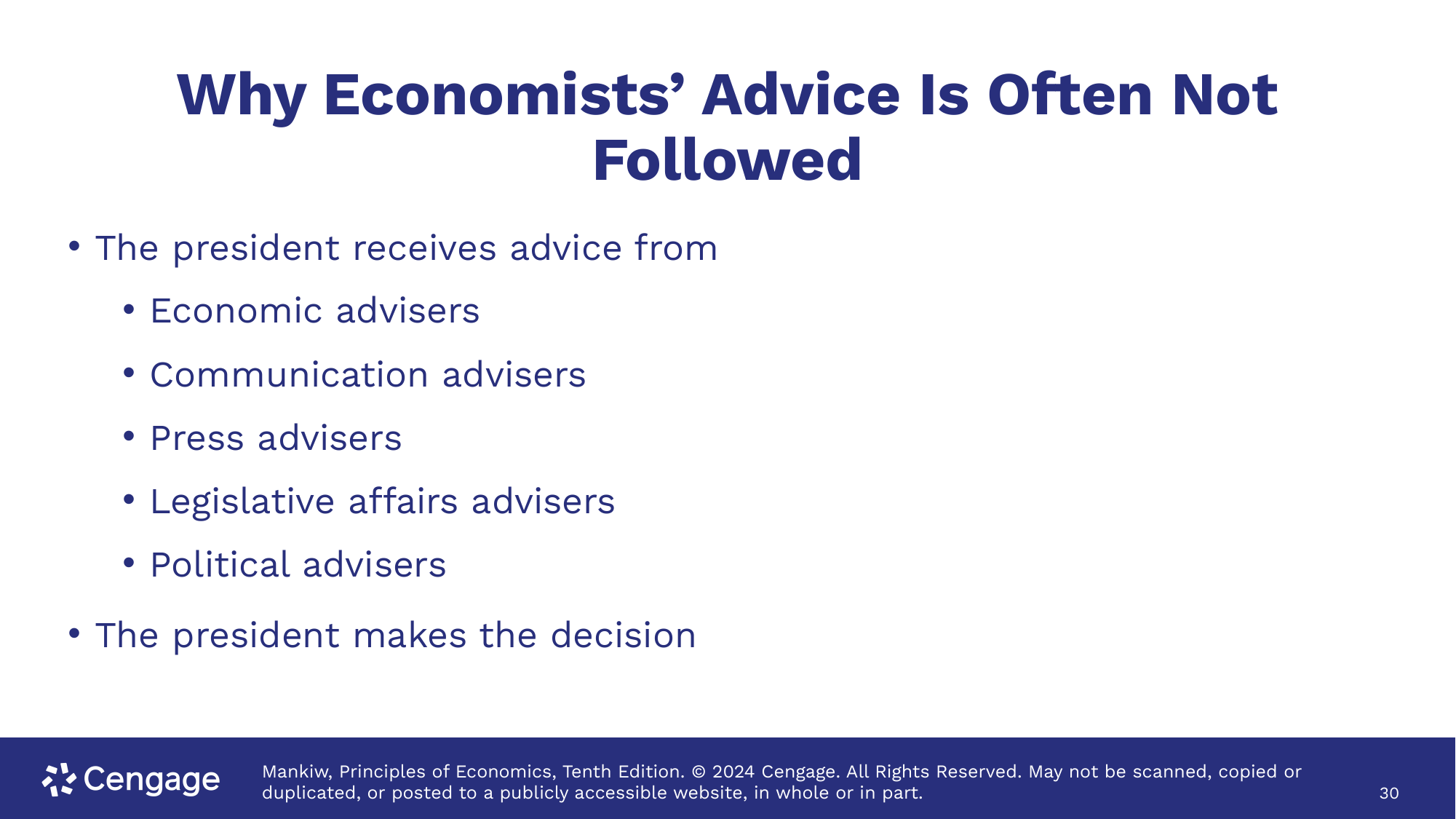

# Why Economists’ Advice Is Often Not Followed
The president receives advice from
Economic advisers
Communication advisers
Press advisers
Legislative affairs advisers
Political advisers
The president makes the decision